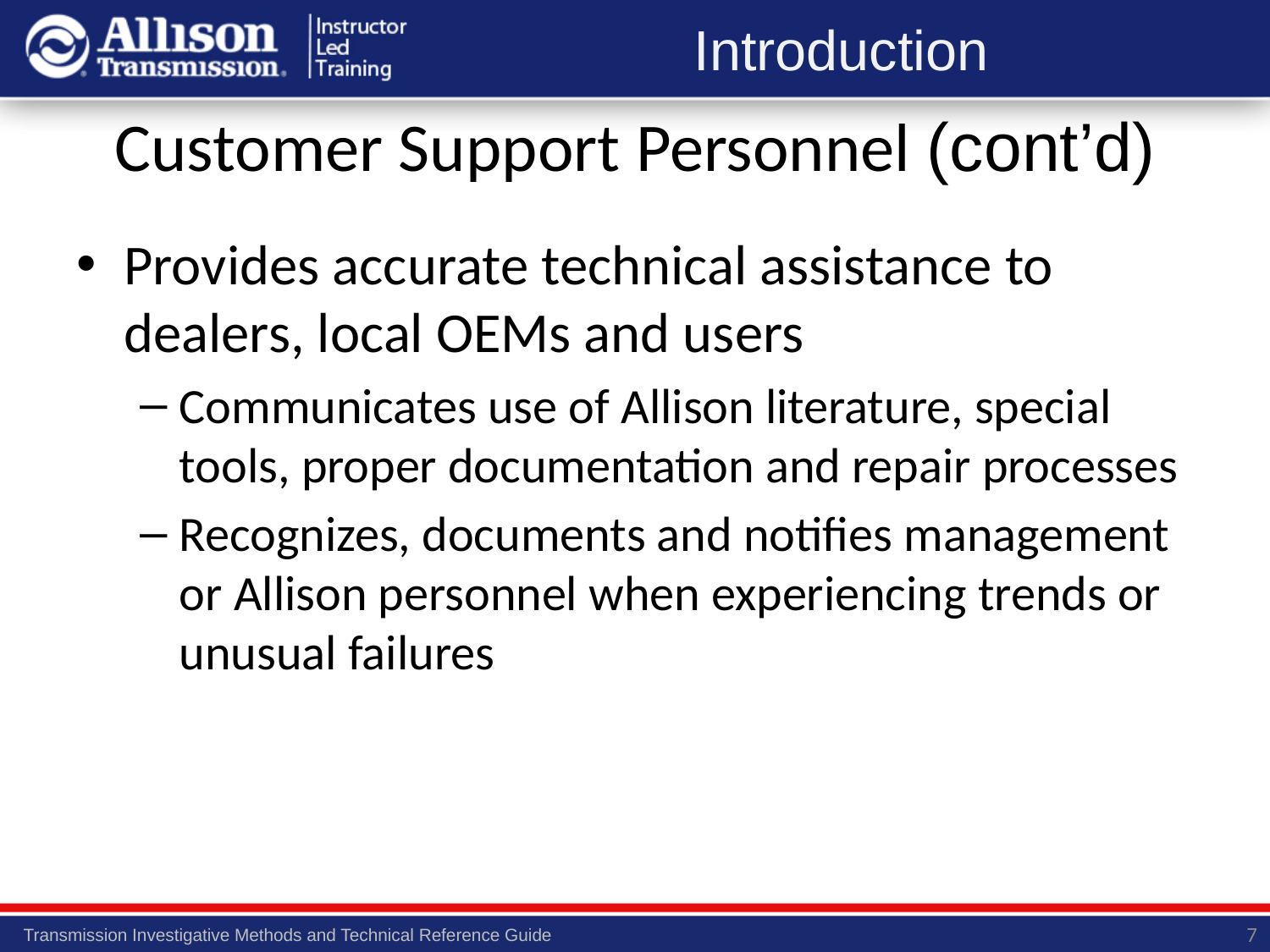

# Customer Support Personnel (cont’d)
Provides accurate technical assistance to dealers, local OEMs and users
Communicates use of Allison literature, special tools, proper documentation and repair processes
Recognizes, documents and notifies management or Allison personnel when experiencing trends or unusual failures

7